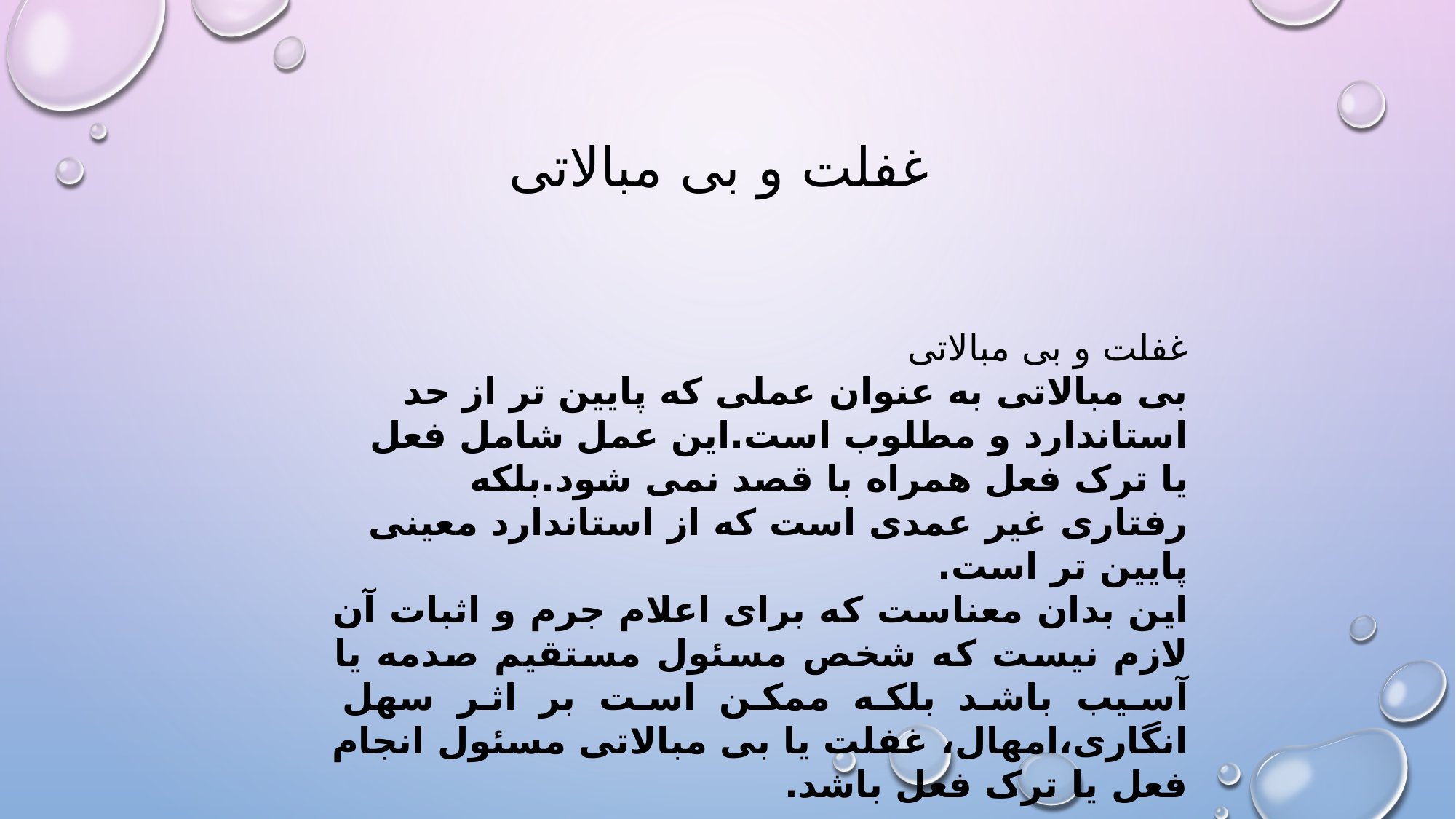

# غفلت و بی مبالاتی
غفلت و بی مبالاتی
بی مبالاتی به عنوان عملی که پایین تر از حد استاندارد و مطلوب است.این عمل شامل فعل یا ترک فعل همراه با قصد نمی شود.بلکه رفتاری غیر عمدی است که از استاندارد معینی پایین تر است.
این بدان معناست که برای اعلام جرم و اثبات آن لازم نیست که شخص مسئول مستقیم صدمه یا آسیب باشد بلکه ممکن است بر اثر سهل انگاری،امهال، غفلت یا بی مبالاتی مسئول انجام فعل یا ترک فعل باشد.